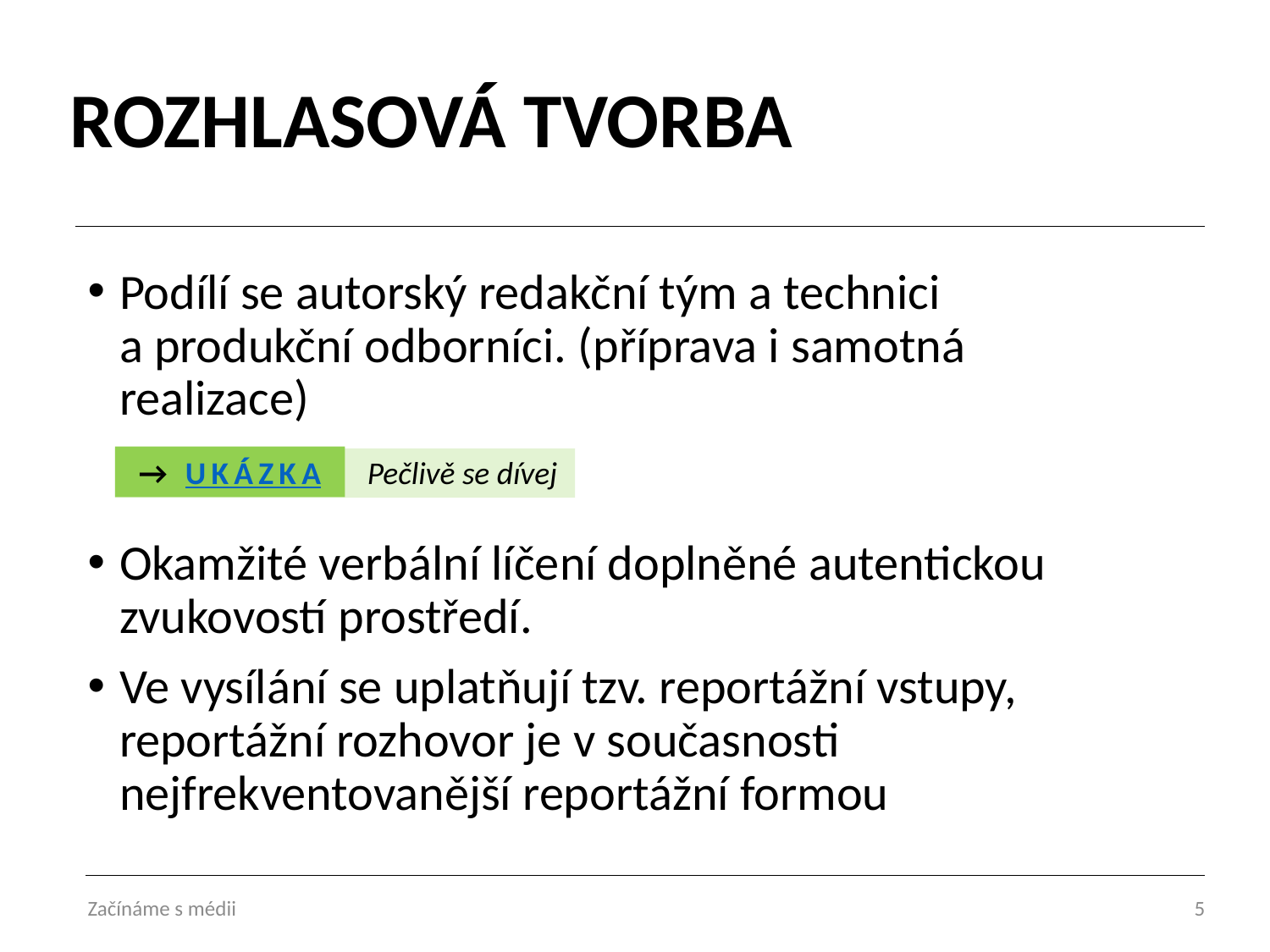

# ROZHLASOVÁ TVORBA
Podílí se autorský redakční tým a technici
a produkční odborníci. (příprava i samotná realizace)

Okamžité verbální líčení doplněné autentickou zvukovostí prostředí.
Ve vysílání se uplatňují tzv. reportážní vstupy, reportážní rozhovor je v současnosti nejfrekventovanější reportážní formou

→ UKÁZKA
Pečlivě se dívej

Začínáme s médii
5